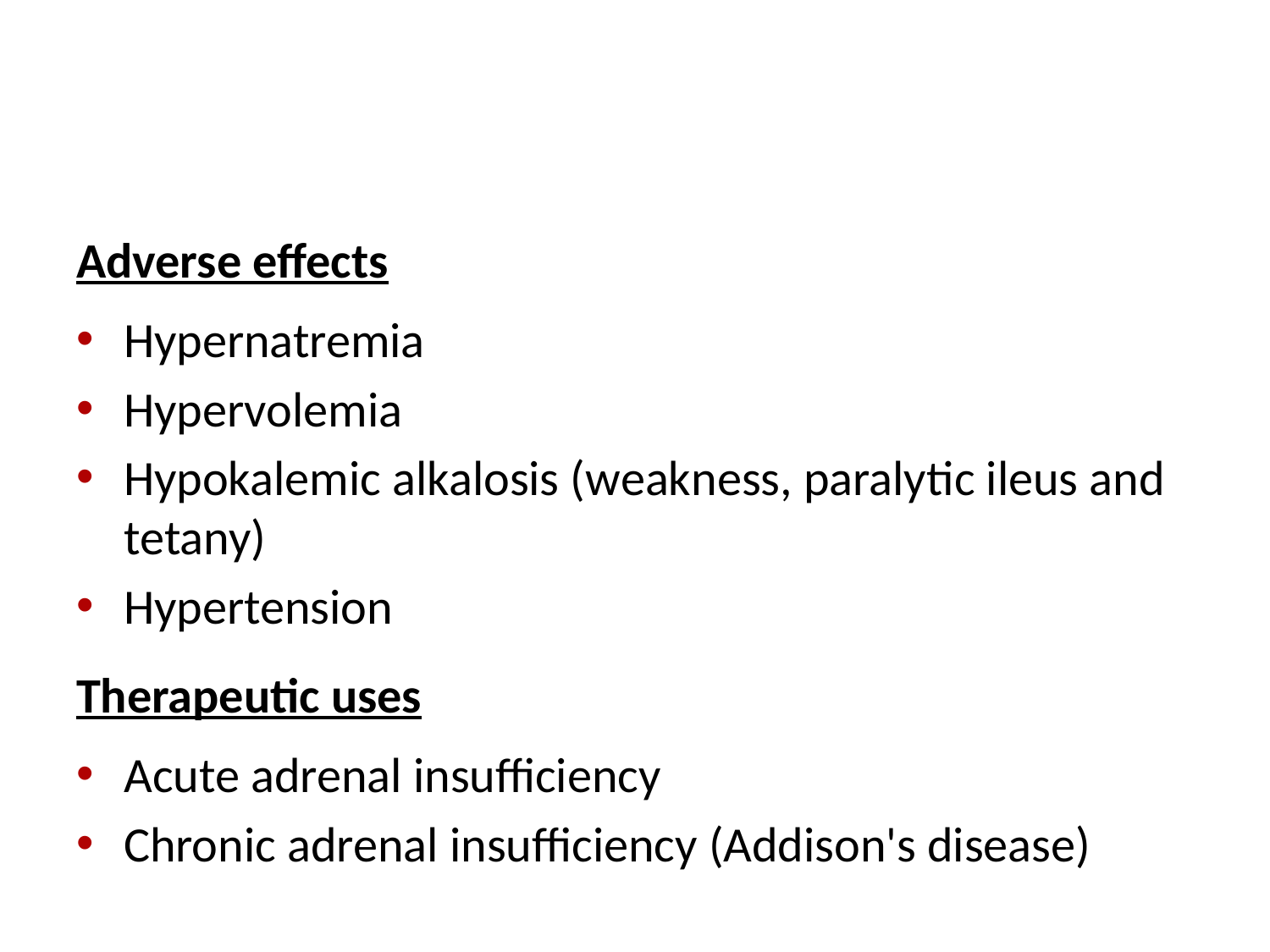

#
Adverse effects
Hypernatremia
Hypervolemia
Hypokalemic alkalosis (weakness, paralytic ileus and tetany)
Hypertension
Therapeutic uses
Acute adrenal insufficiency
Chronic adrenal insufficiency (Addison's disease)